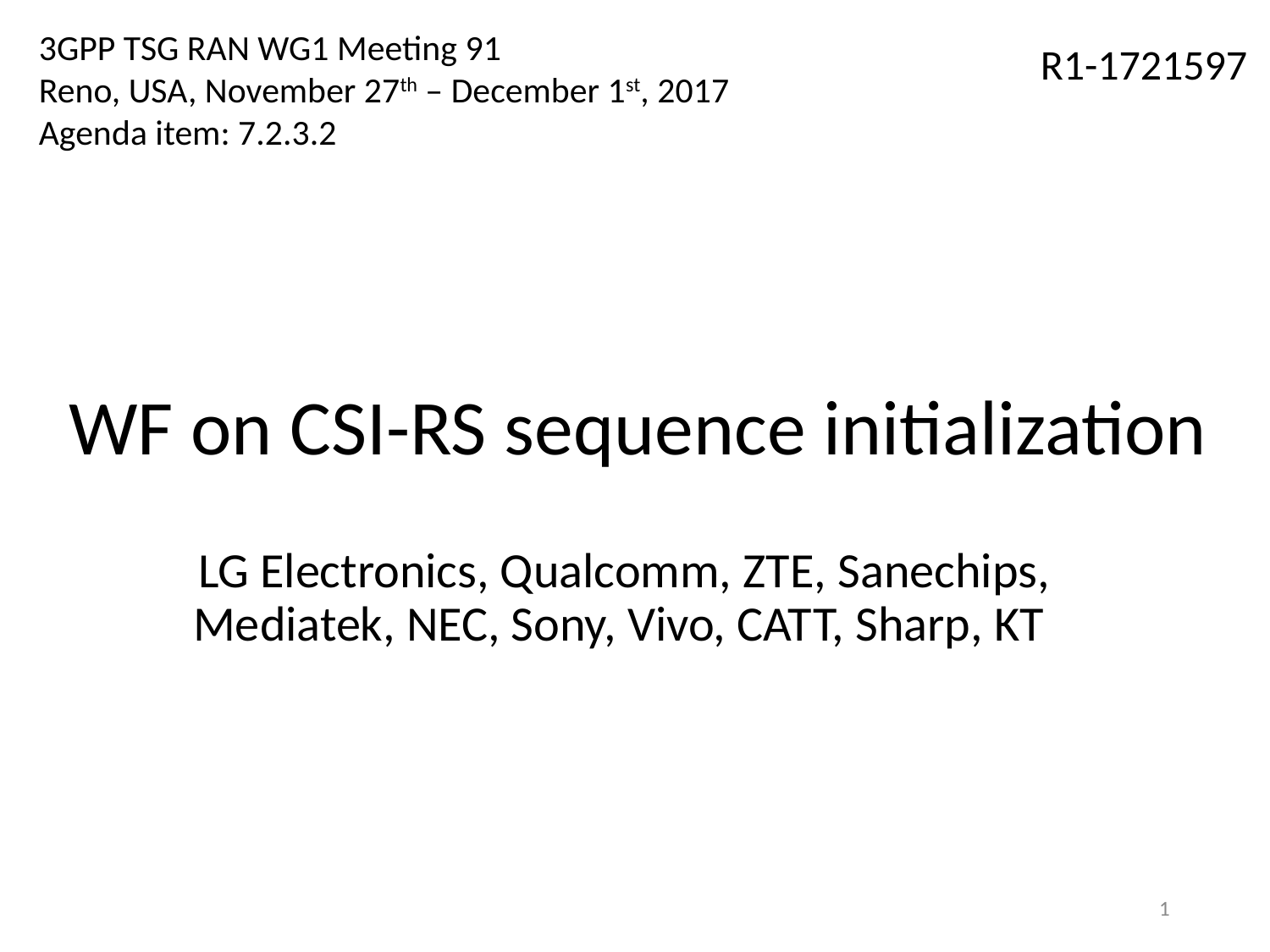

3GPP TSG RAN WG1 Meeting 91
Reno, USA, November 27th – December 1st, 2017
Agenda item: 7.2.3.2
R1-1721597
# WF on CSI-RS sequence initialization
LG Electronics, Qualcomm, ZTE, Sanechips, Mediatek, NEC, Sony, Vivo, CATT, Sharp, KT
1